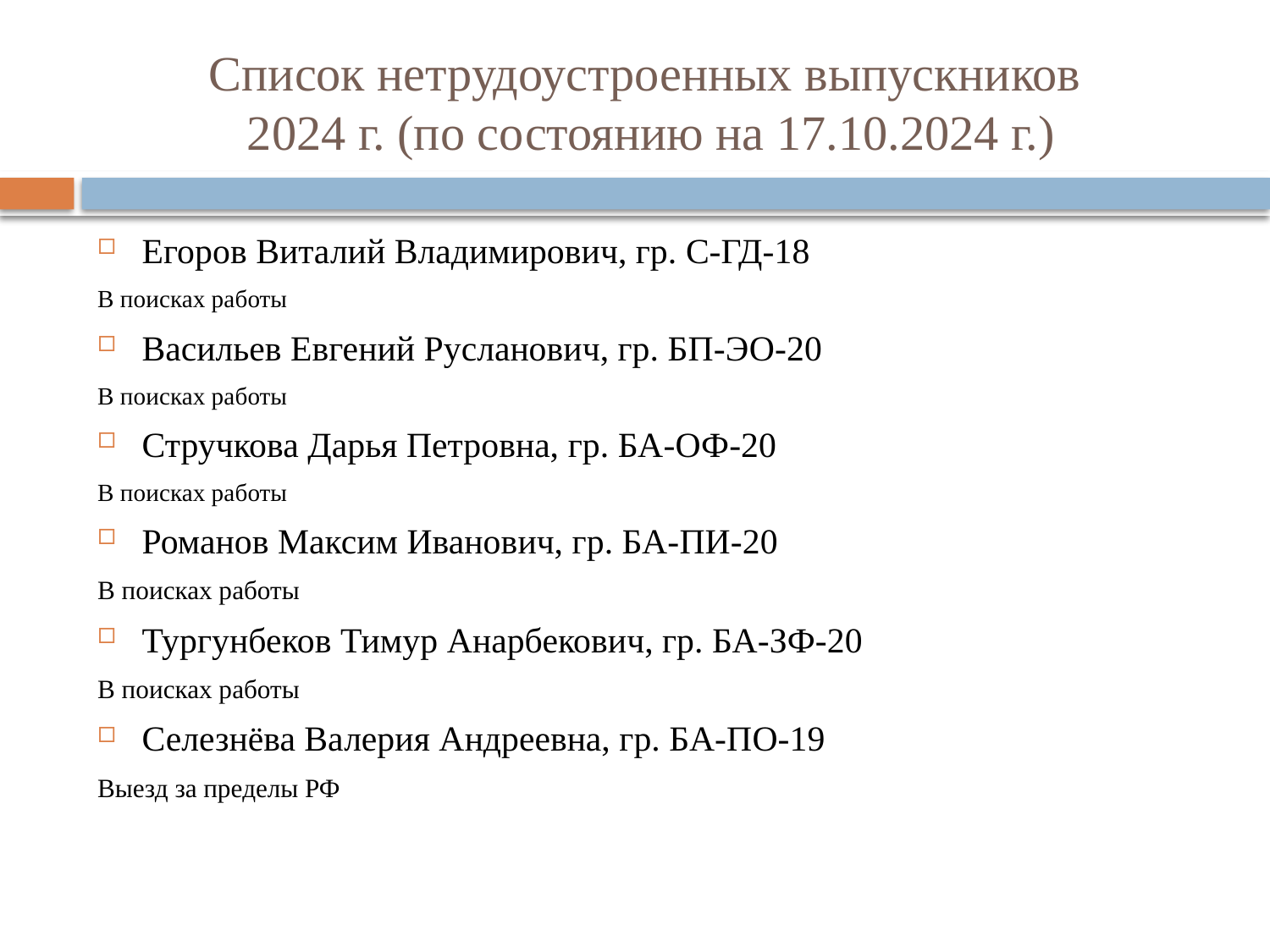

# Список нетрудоустроенных выпускников 2024 г. (по состоянию на 17.10.2024 г.)
Егоров Виталий Владимирович, гр. С-ГД-18
В поисках работы
Васильев Евгений Русланович, гр. БП-ЭО-20
В поисках работы
Стручкова Дарья Петровна, гр. БА-ОФ-20
В поисках работы
Романов Максим Иванович, гр. БА-ПИ-20
В поисках работы
Тургунбеков Тимур Анарбекович, гр. БА-ЗФ-20
В поисках работы
Селезнёва Валерия Андреевна, гр. БА-ПО-19
Выезд за пределы РФ